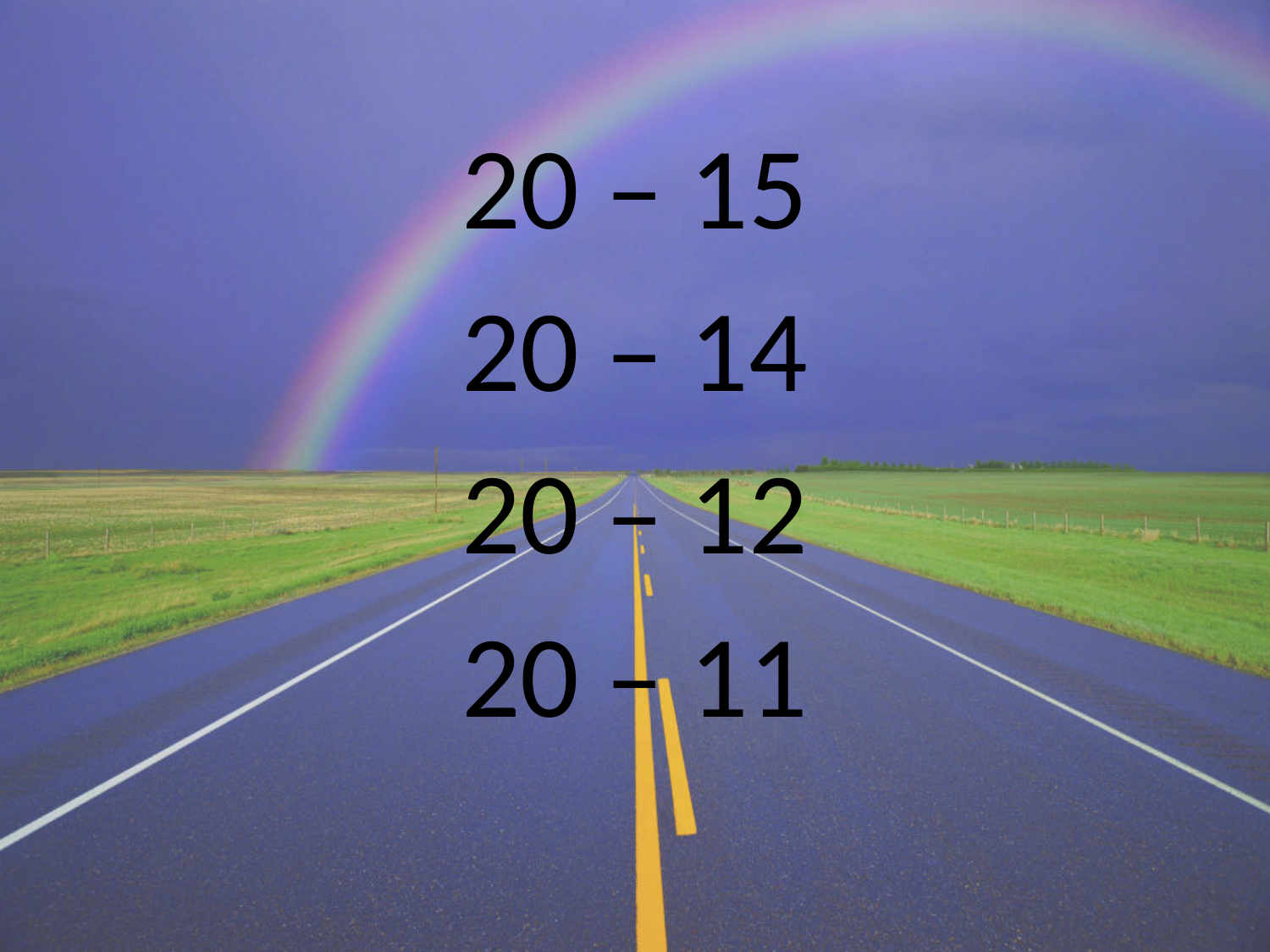

20 – 15
20 – 14
20 – 12
20 – 11